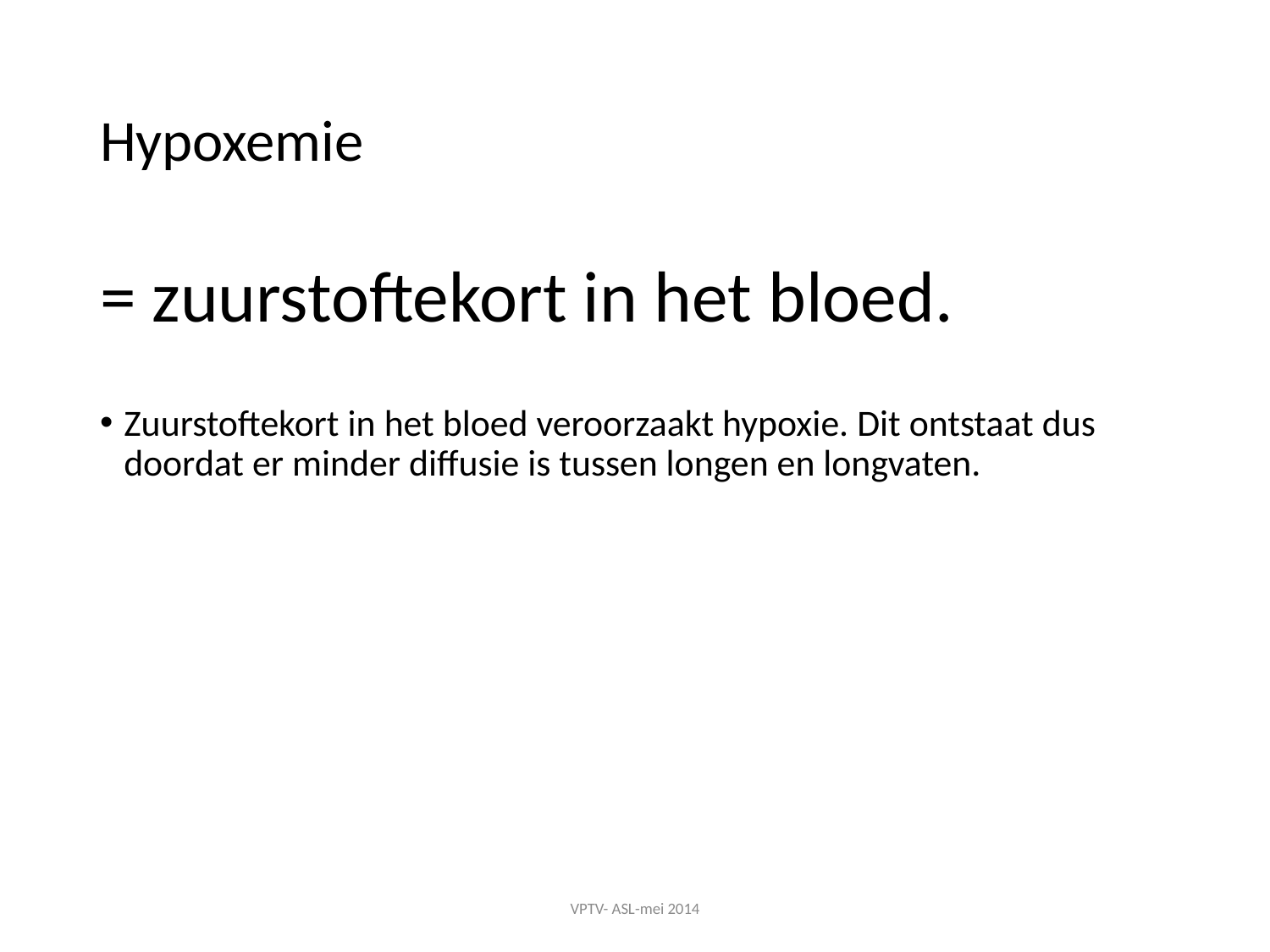

# Hypoxemie
= zuurstoftekort in het bloed.

Zuurstoftekort in het bloed veroorzaakt hypoxie. Dit ontstaat dus doordat er minder diffusie is tussen longen en longvaten.

VPTV- ASL-mei 2014